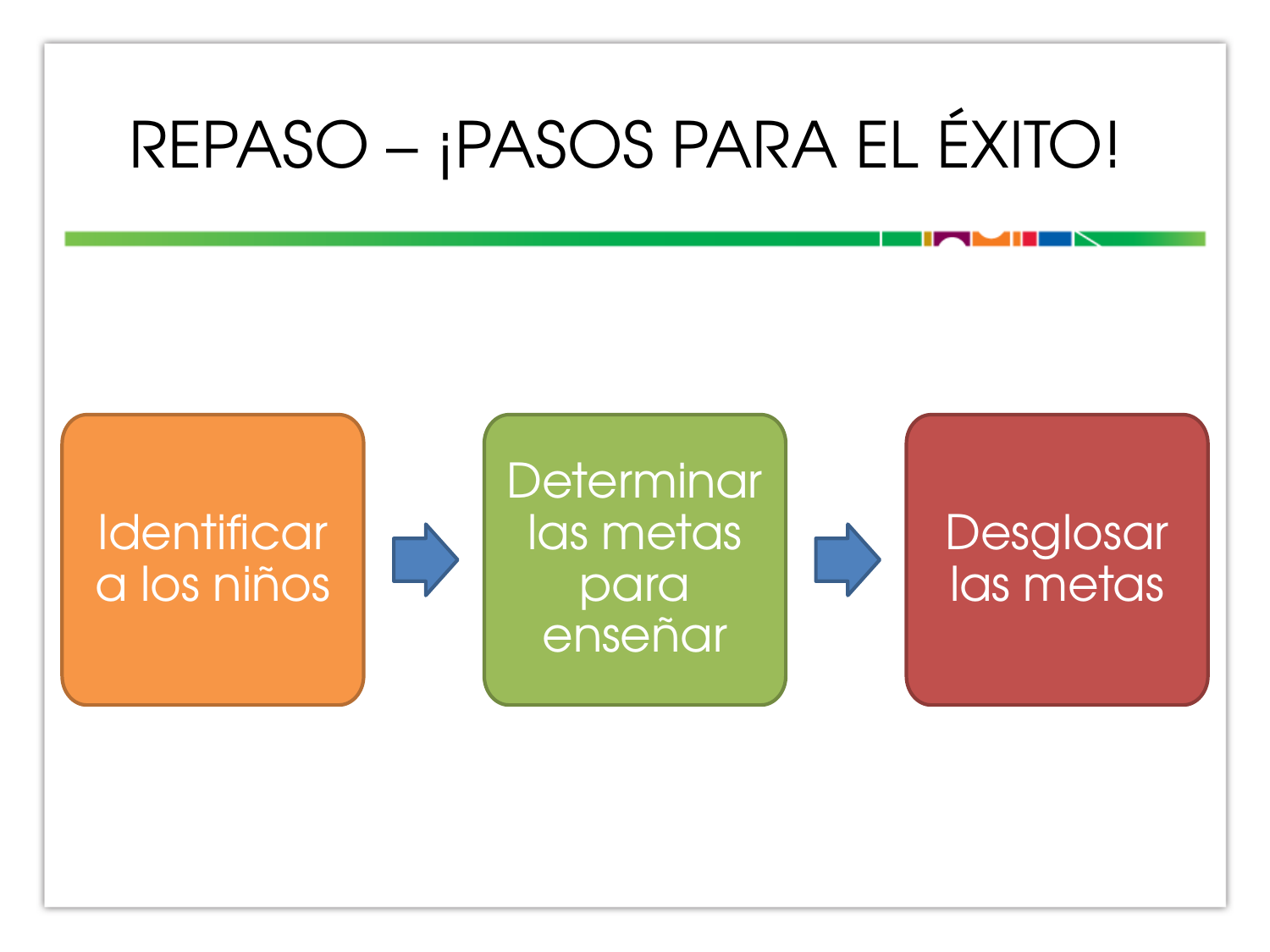

# REPASO – ¡Pasos para el éxito!
Identificar a los niños
Determinar las metas para enseñar
Desglosar las metas